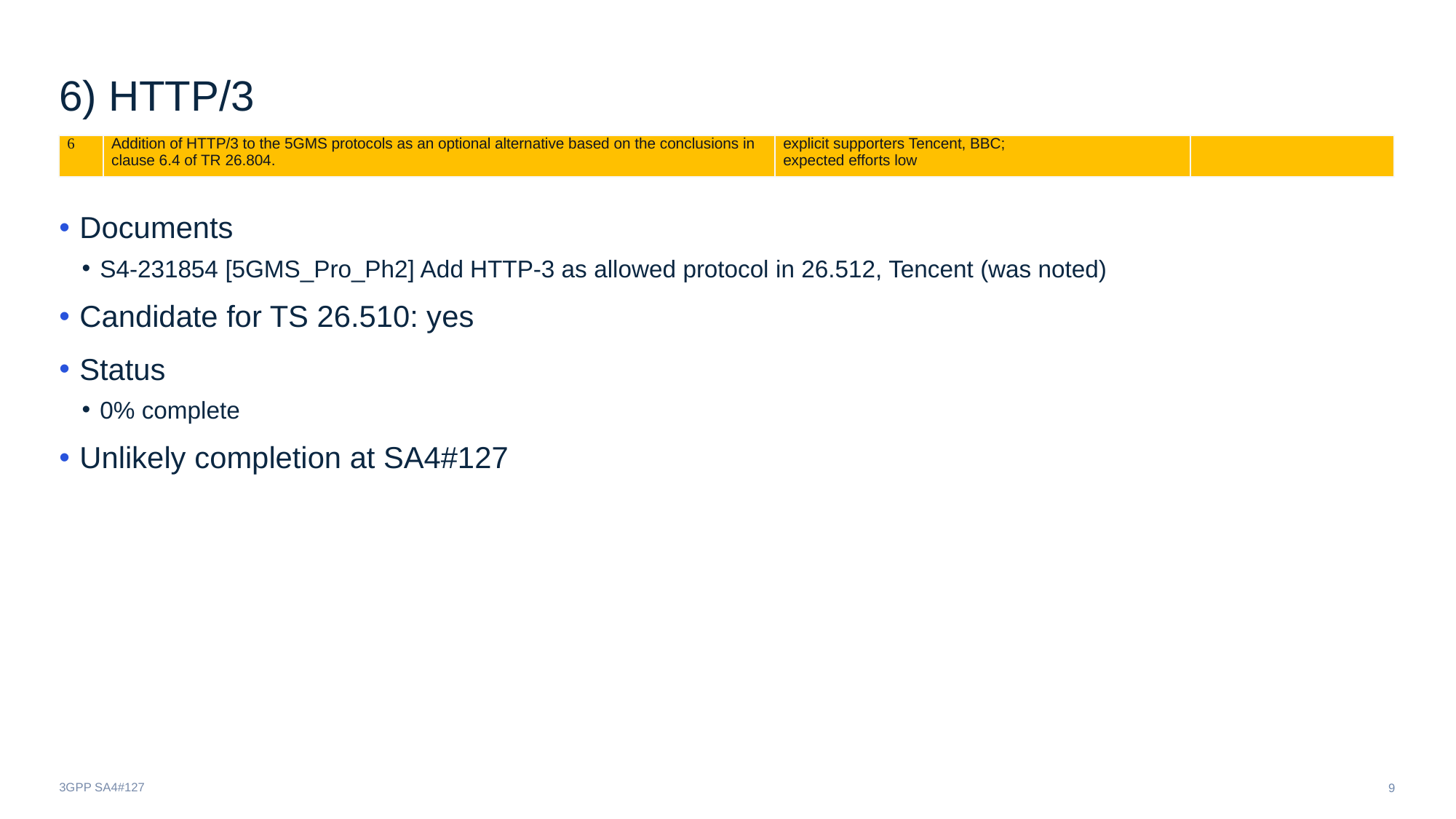

# 6) HTTP/3
| 6 | Addition of HTTP/3 to the 5GMS protocols as an optional alternative based on the conclusions in clause 6.4 of TR 26.804. | explicit supporters Tencent, BBC; expected efforts low |  |
| --- | --- | --- | --- |
Documents
S4-231854 [5GMS_Pro_Ph2] Add HTTP-3 as allowed protocol in 26.512, Tencent (was noted)
Candidate for TS 26.510: yes
Status
0% complete
Unlikely completion at SA4#127

3GPP SA4#127